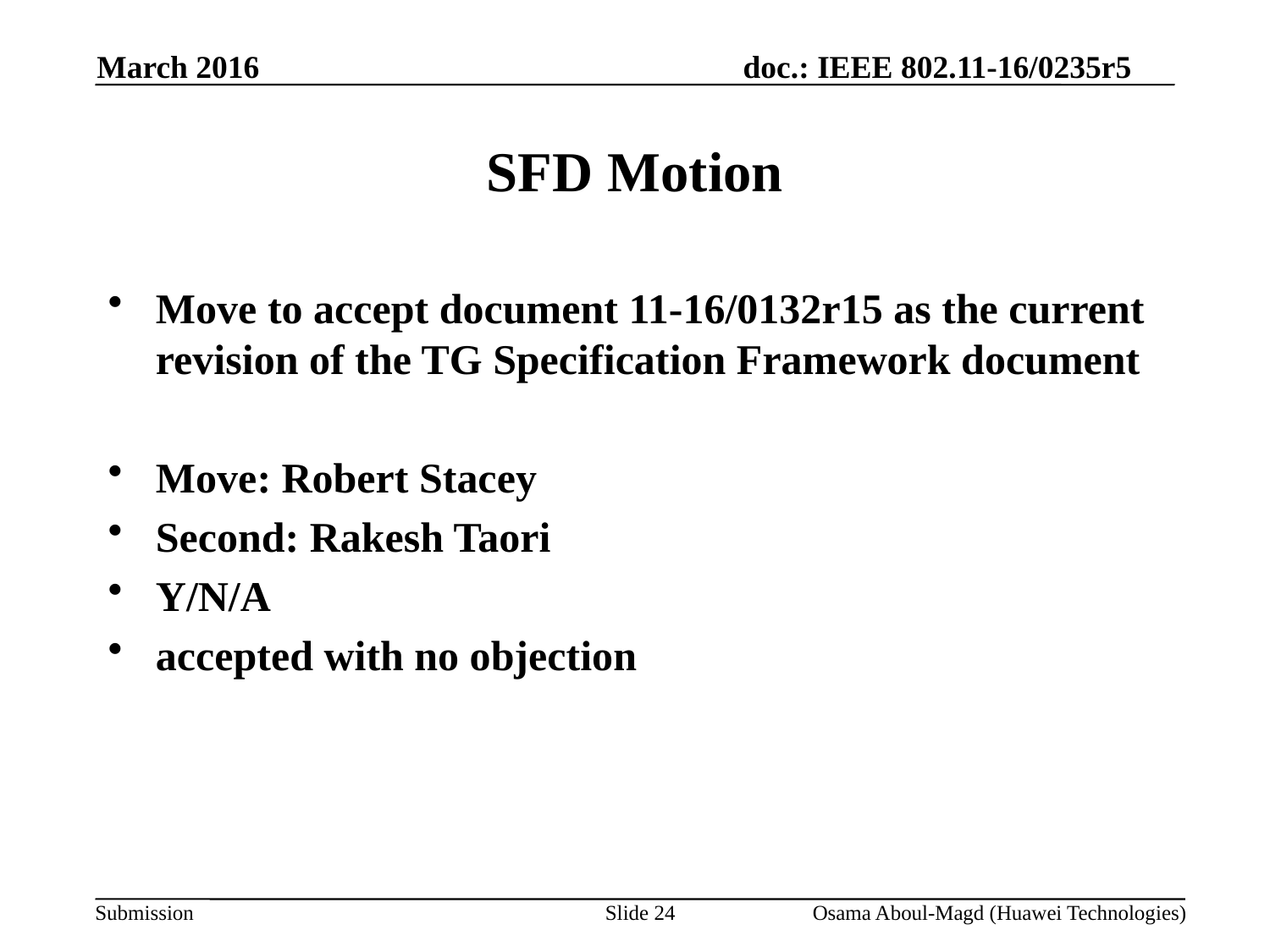

March 2016
# SFD Motion
Move to accept document 11-16/0132r15 as the current revision of the TG Specification Framework document

Move: Robert Stacey
Second: Rakesh Taori
Y/N/A
accepted with no objection
Slide 24
Osama Aboul-Magd (Huawei Technologies)